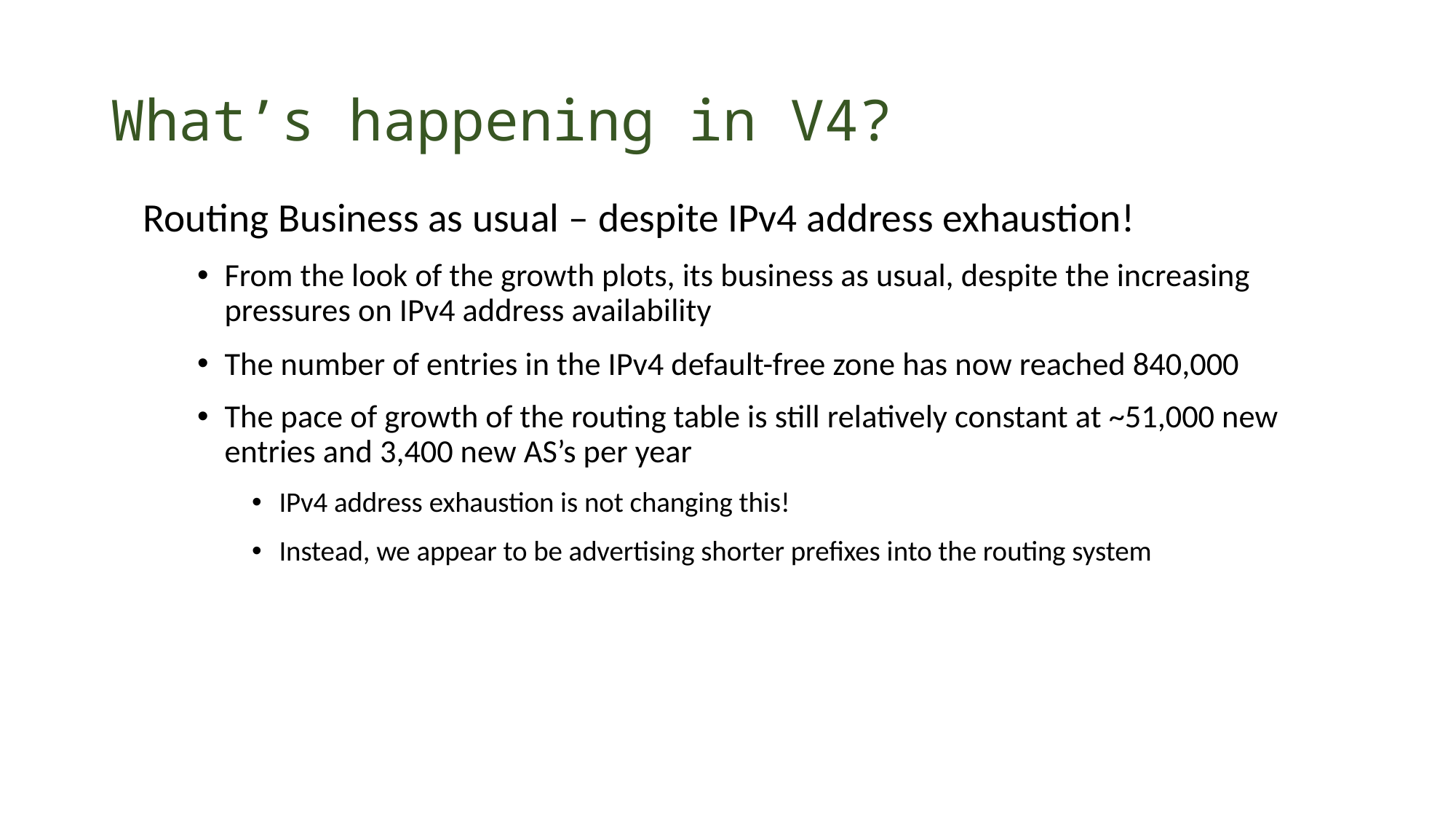

# What’s happening in V4?
Routing Business as usual – despite IPv4 address exhaustion!
From the look of the growth plots, its business as usual, despite the increasing pressures on IPv4 address availability
The number of entries in the IPv4 default-free zone has now reached 840,000
The pace of growth of the routing table is still relatively constant at ~51,000 new entries and 3,400 new AS’s per year
IPv4 address exhaustion is not changing this!
Instead, we appear to be advertising shorter prefixes into the routing system